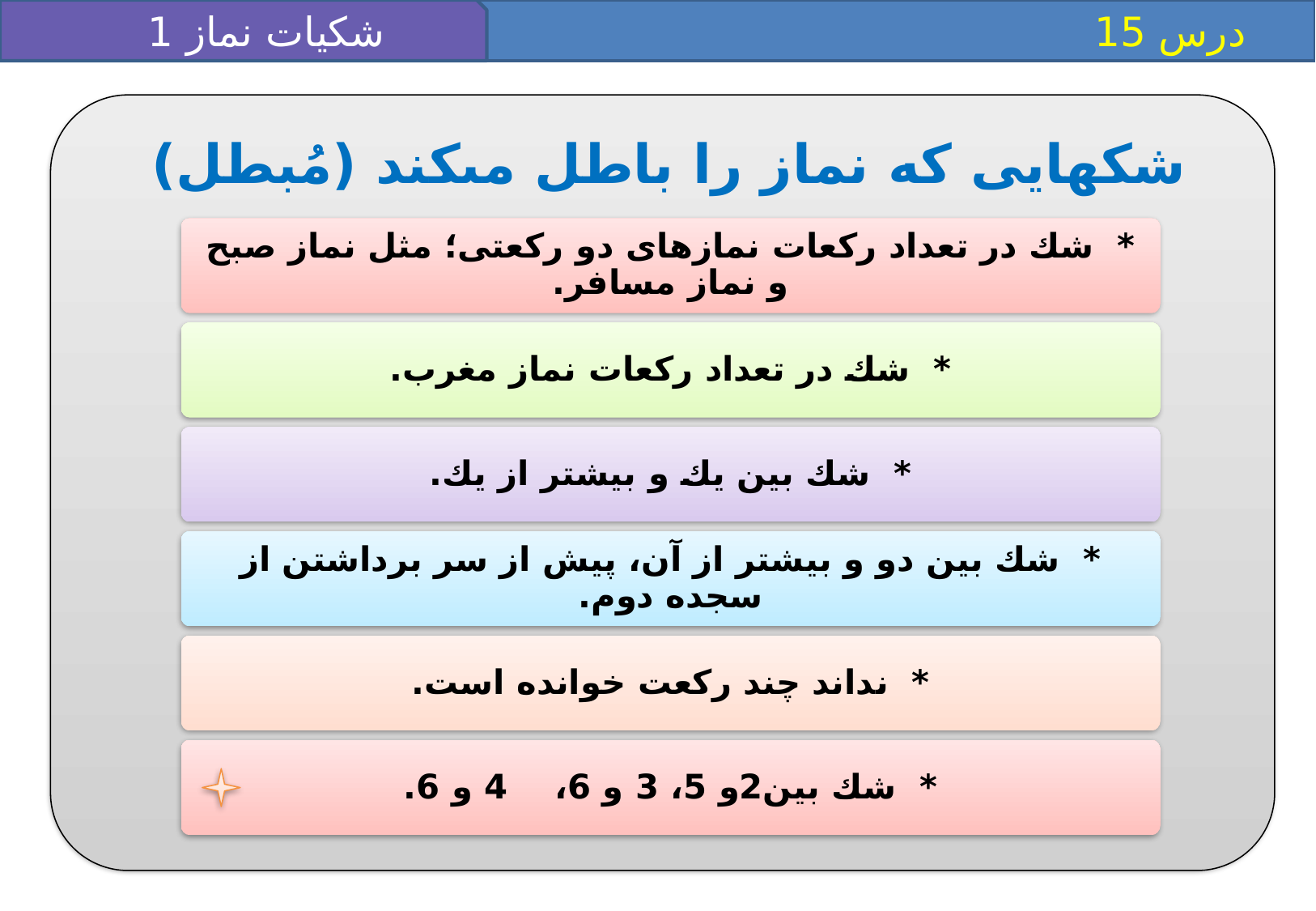

شکیات نماز 1
 درس 15

شك‏هايى كه نماز را باطل مى‏كند (مُبطل)
*  شك در تعداد ركعات نمازهاى دو ركعتى؛ مثل نماز صبح و نماز مسافر.
*  شك در تعداد ركعات نماز مغرب.
*  شك بين يك و بيشتر از يك.
*  شك بين دو و بيشتر از آن، پيش از سر برداشتن از سجده دوم.
*  نداند چند ركعت خوانده است.
*  شك بين2و 5، 3 و 6،    4 و 6.